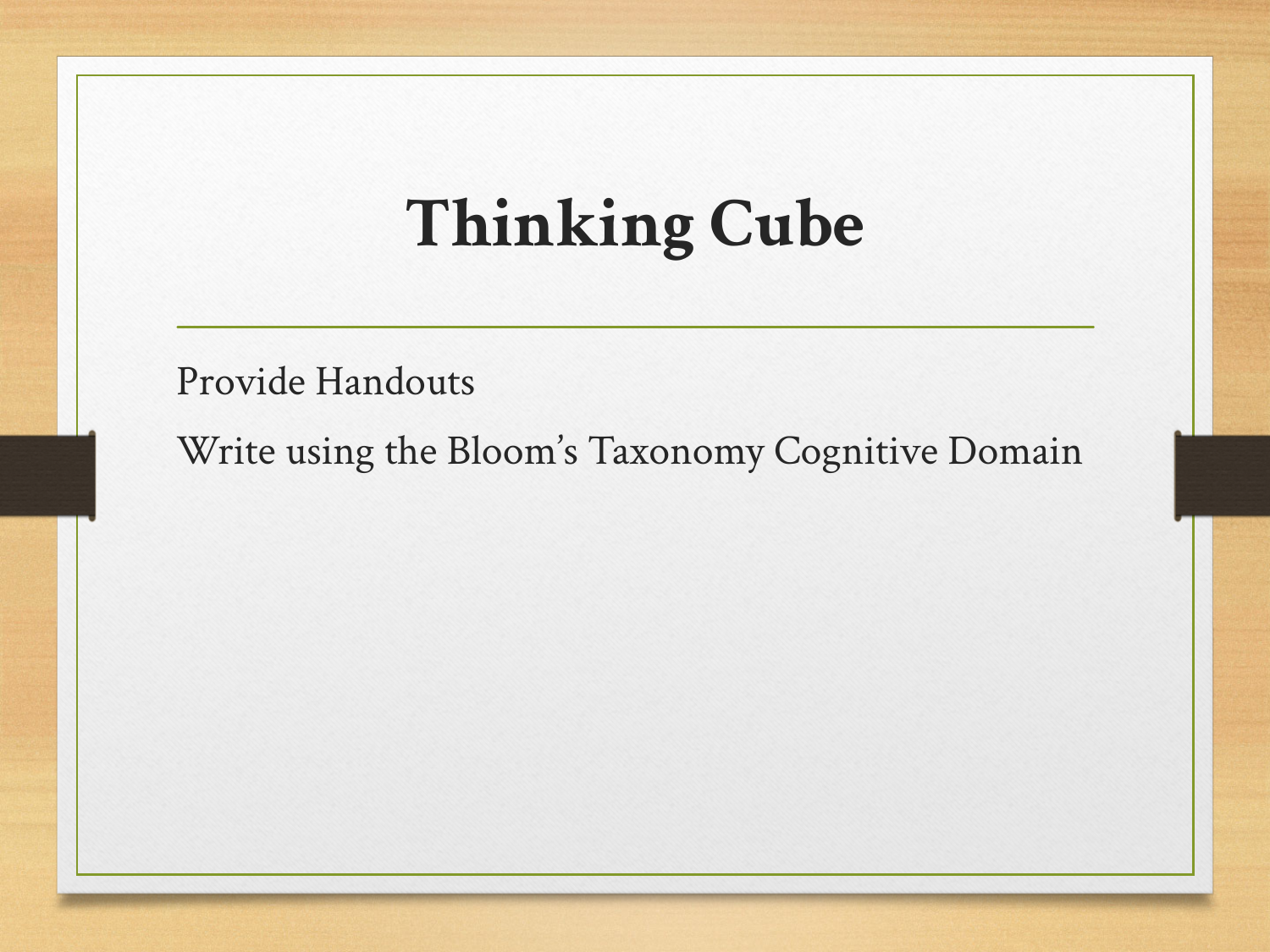

# Thinking Cube
Provide Handouts
Write using the Bloom’s Taxonomy Cognitive Domain